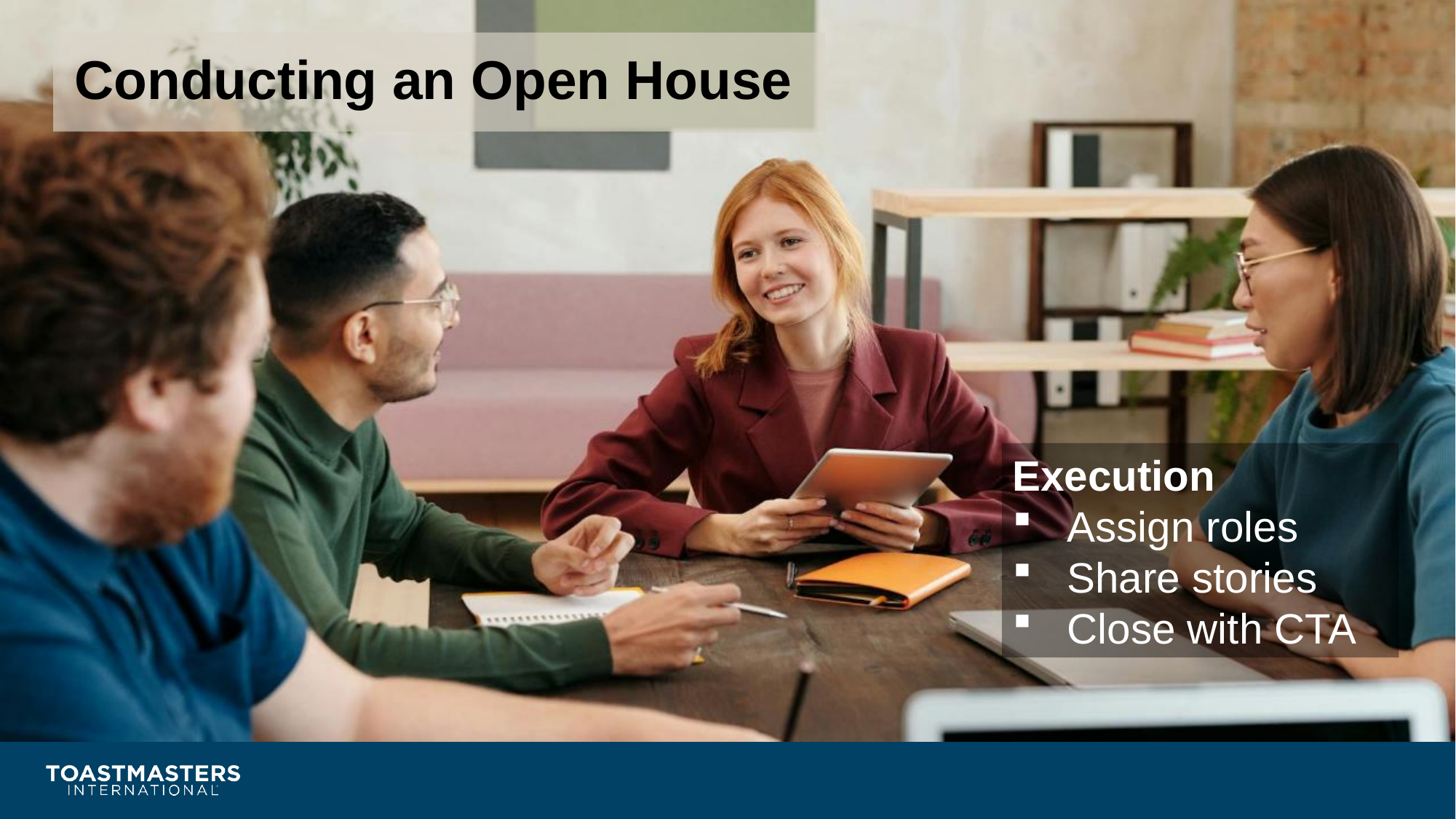

Conducting an Open House
Execution
Assign roles
Share stories
Close with CTA